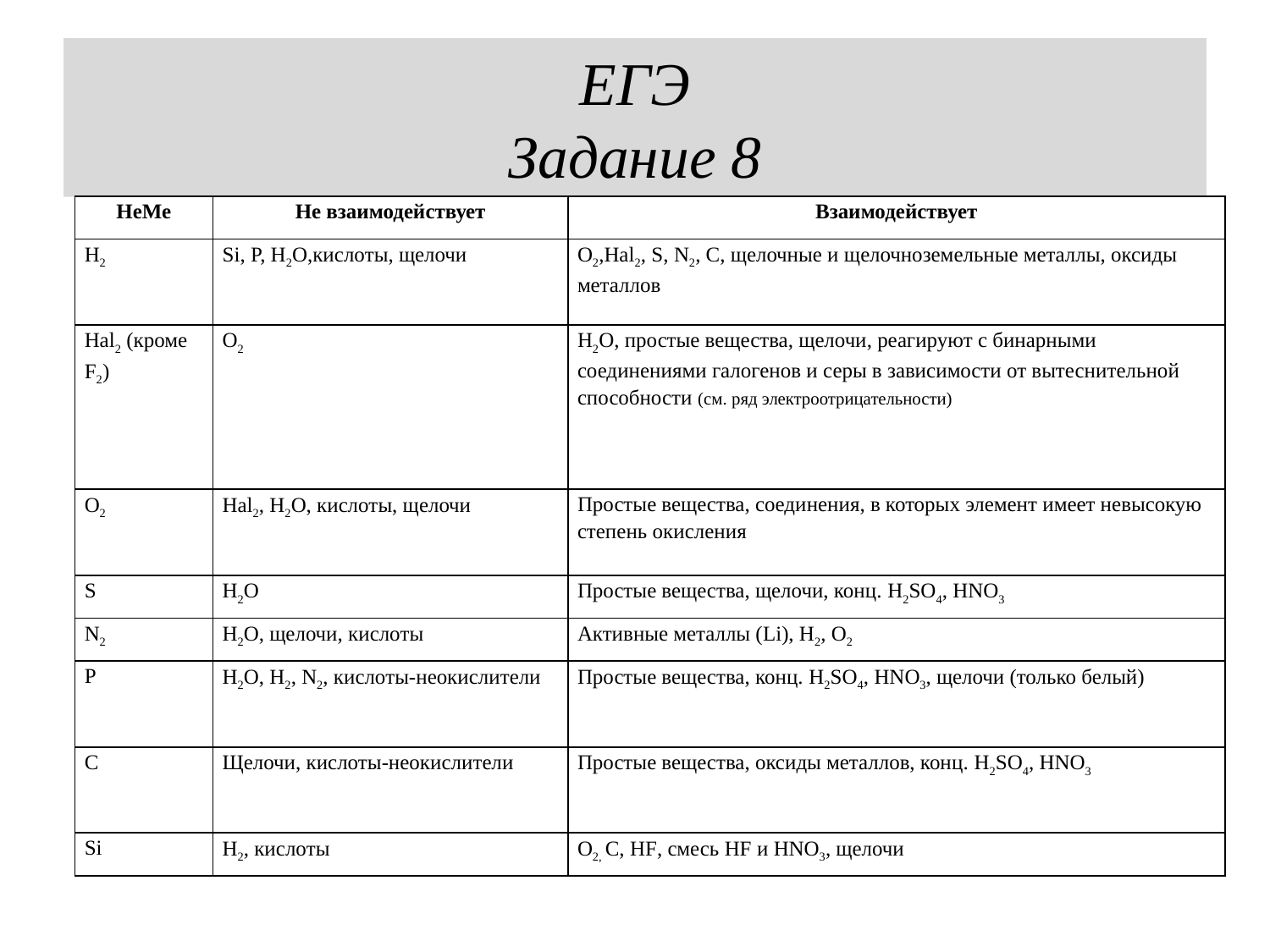

# ЕГЭ Задание 8
| НеМе | Не взаимодействует | Взаимодействует |
| --- | --- | --- |
| H2 | Si, P, H2O,кислоты, щелочи | O2,Hal2, S, N2, C, щелочные и щелочноземельные металлы, оксиды металлов |
| Hal2 (кроме F2) | O2 | H2O, простые вещества, щелочи, реагируют с бинарными соединениями галогенов и серы в зависимости от вытеснительной способности (см. ряд электроотрицательности) |
| O2 | Hal2, H2O, кислоты, щелочи | Простые вещества, соединения, в которых элемент имеет невысокую степень окисления |
| S | H2O | Простые вещества, щелочи, конц. H2SO4, HNO3 |
| N2 | H2O, щелочи, кислоты | Активные металлы (Li), H2, O2 |
| P | H2O, H2, N2, кислоты-неокислители | Простые вещества, конц. H2SO4, HNO3, щелочи (только белый) |
| C | Щелочи, кислоты-неокислители | Простые вещества, оксиды металлов, конц. H2SO4, HNO3 |
| Si | H2, кислоты | O2, С, HF, смесь HF и HNO3, щелочи |